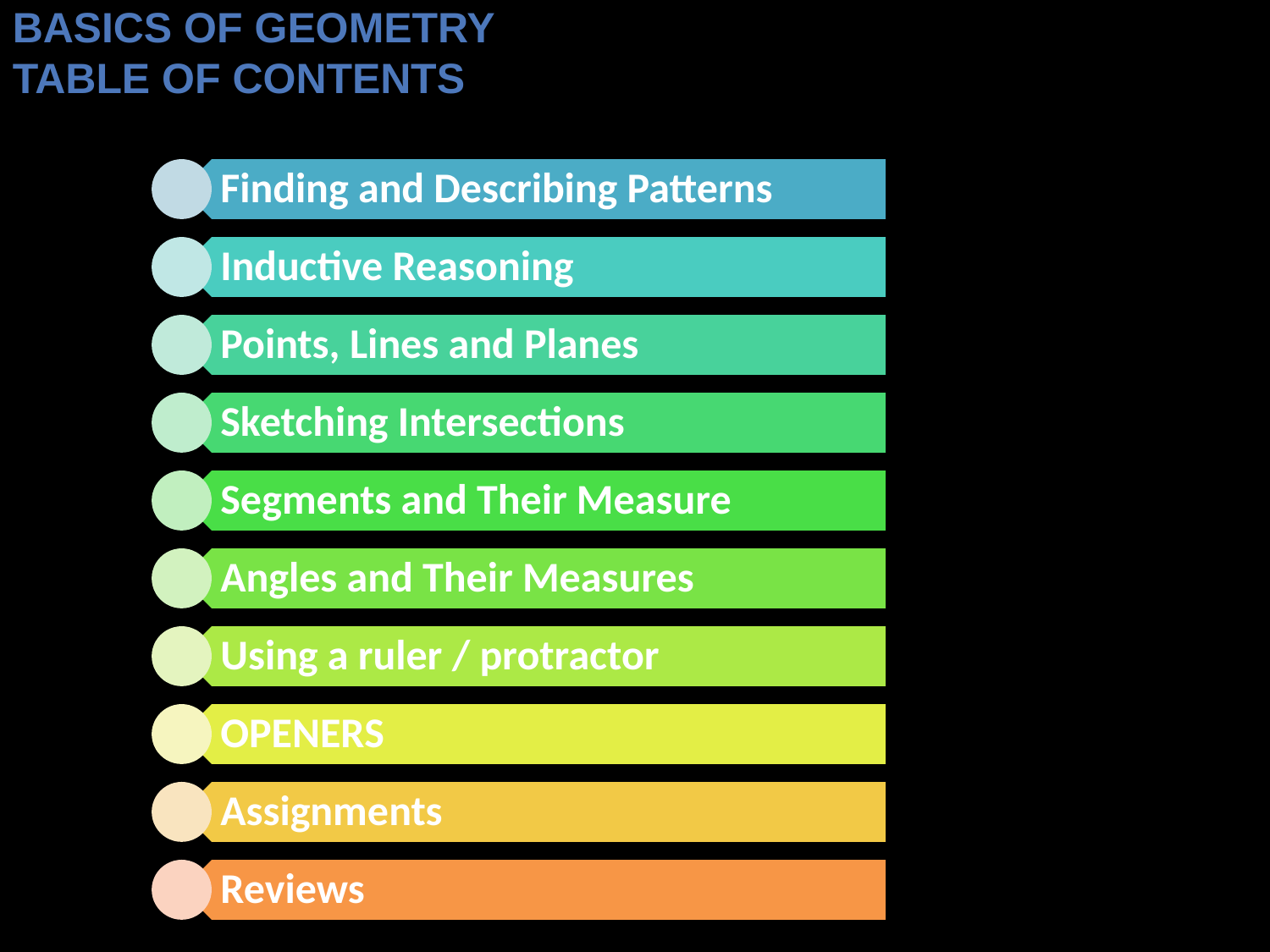

BASICS of GEOMETRY
Table of Contents
Finding and Describing Patterns
Inductive Reasoning
Points, Lines and Planes
Sketching Intersections
Segments and Their Measure
Angles and Their Measures
Using a ruler / protractor
OPENERS
Assignments
Reviews